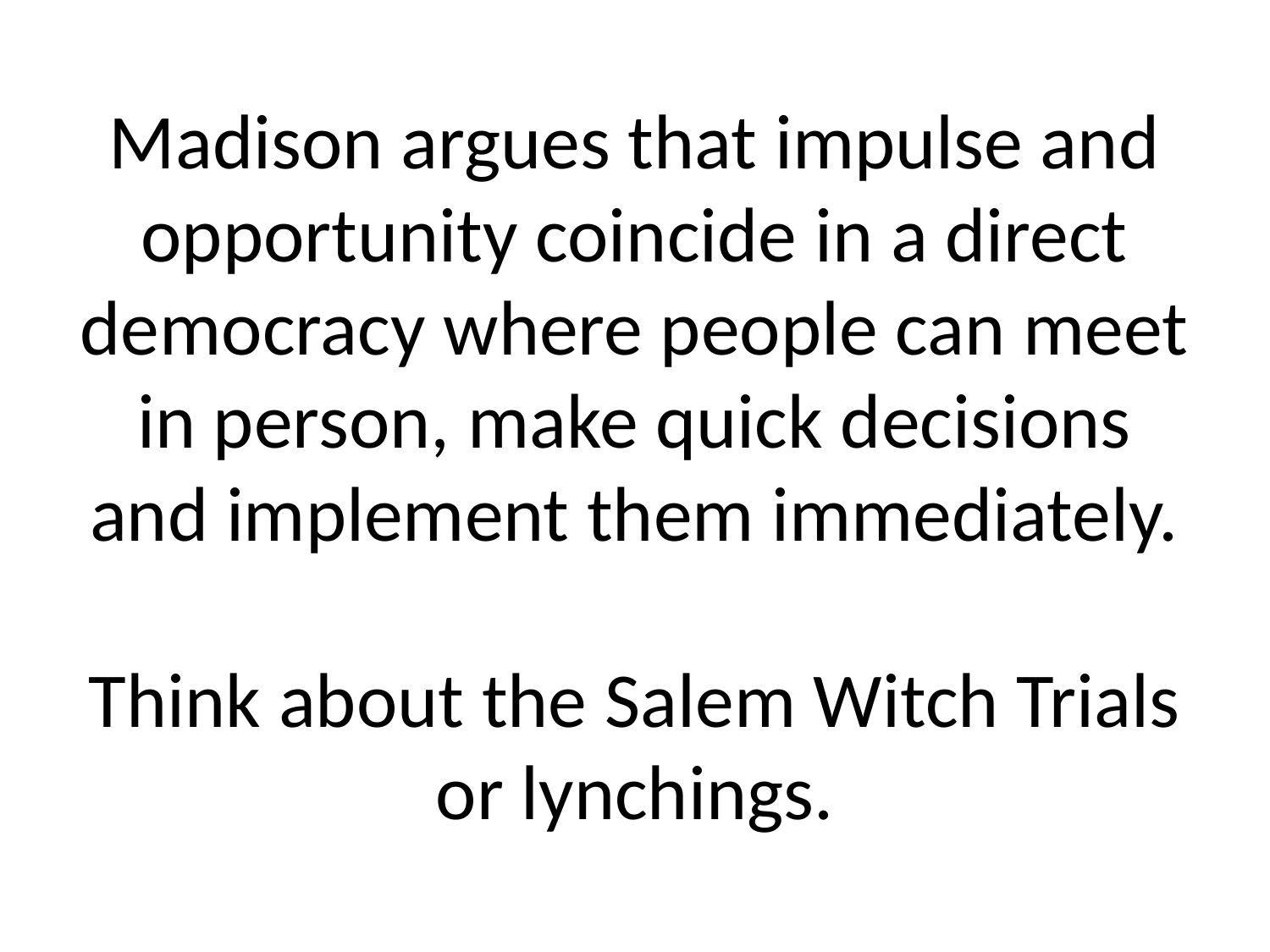

# Madison argues that impulse and opportunity coincide in a direct democracy where people can meet in person, make quick decisions and implement them immediately. Think about the Salem Witch Trials or lynchings.